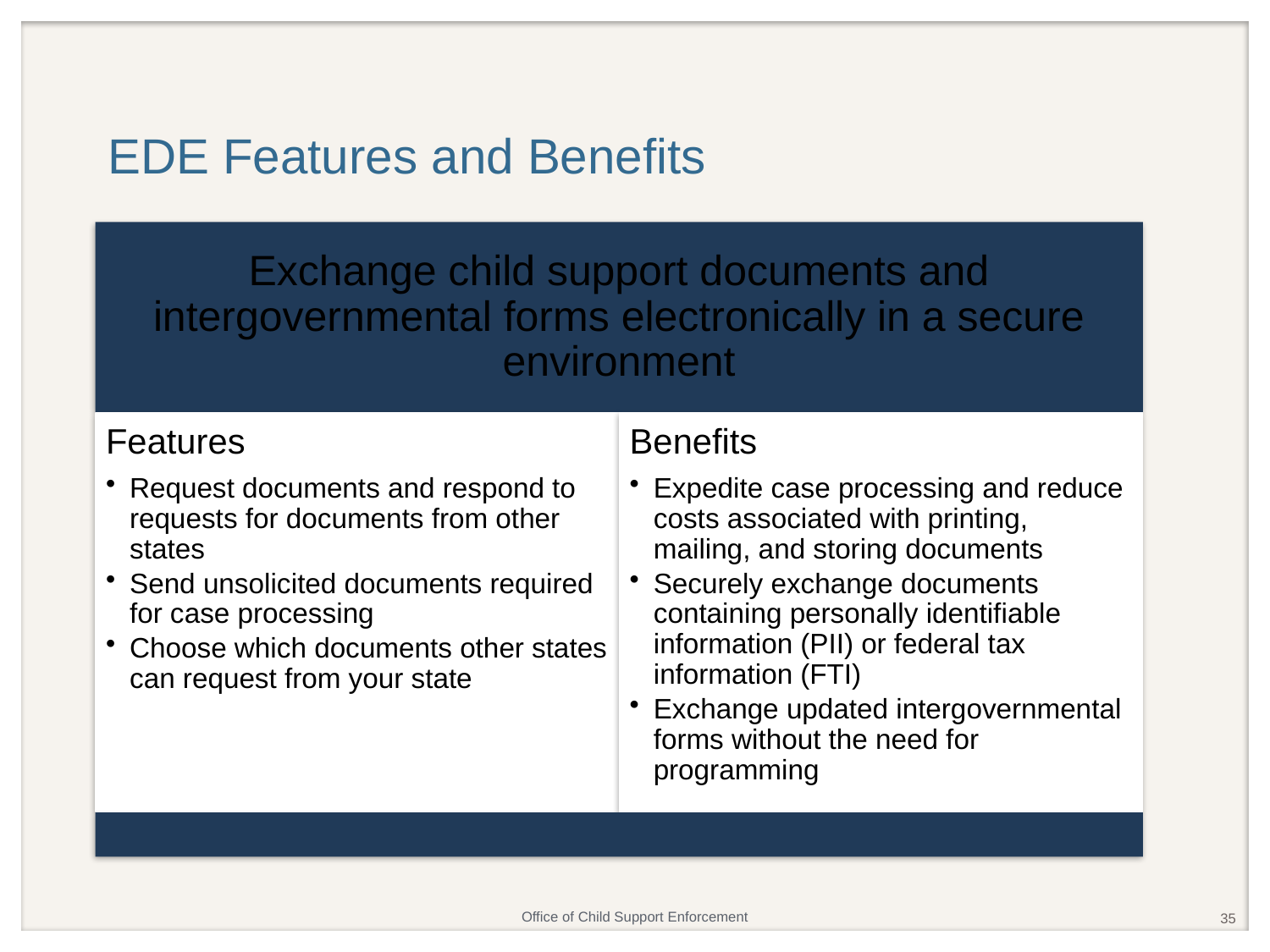

# EDE Features and Benefits
Exchange child support documents and intergovernmental forms electronically in a secure environment
Features
Request documents and respond to requests for documents from other states
Send unsolicited documents required for case processing
Choose which documents other states can request from your state

Benefits
Expedite case processing and reduce costs associated with printing, mailing, and storing documents
Securely exchange documents containing personally identifiable information (PII) or federal tax information (FTI)
Exchange updated intergovernmental forms without the need for programming
35